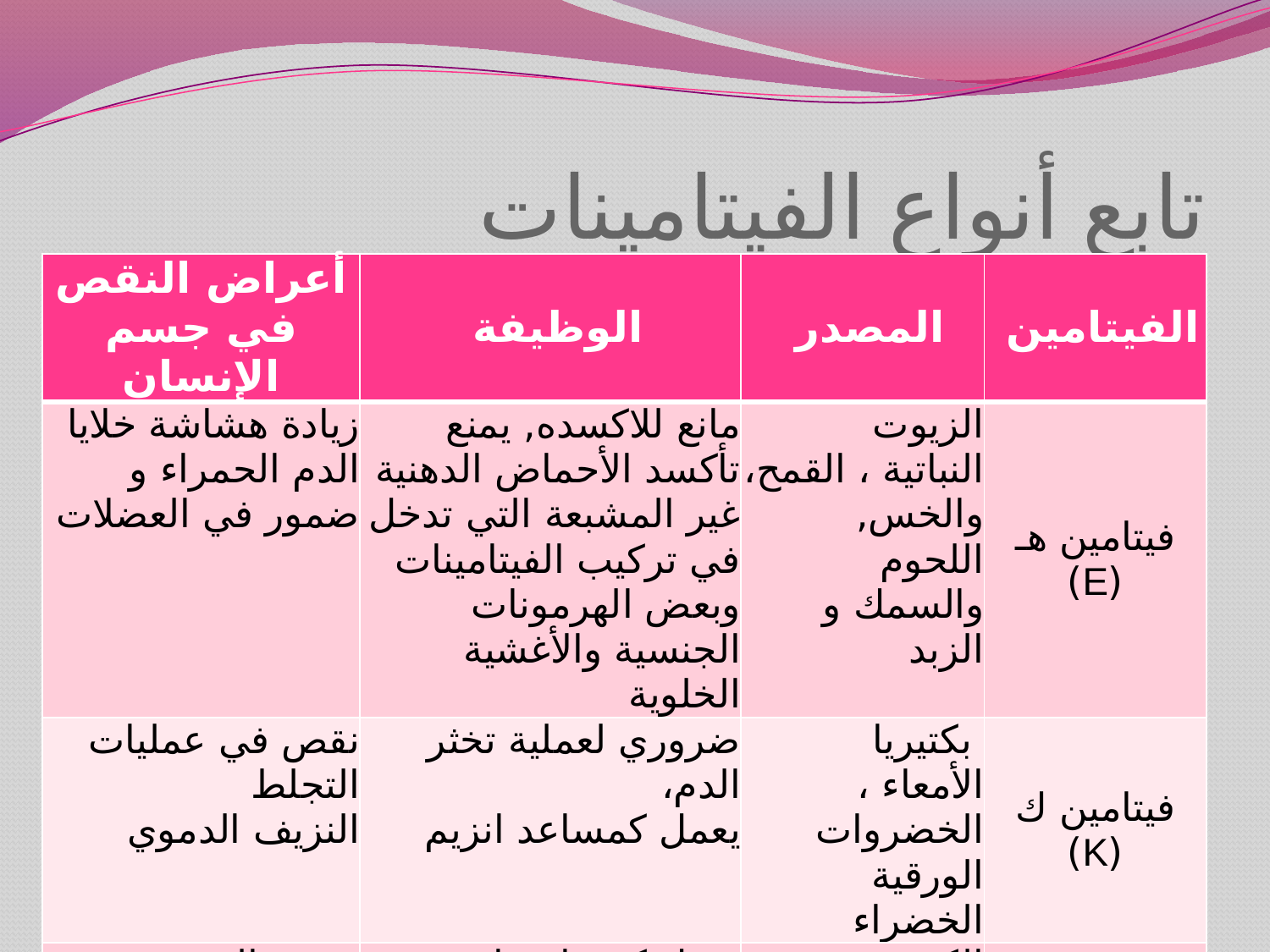

# تابع أنواع الفيتامينات
| أعراض النقص في جسم الإنسان | الوظيفة | المصدر | الفيتامين |
| --- | --- | --- | --- |
| زيادة هشاشة خلايا الدم الحمراء و ضمور في العضلات | مانع للاكسده, يمنع تأكسد الأحماض الدهنية غير المشبعة التي تدخل في تركيب الفيتامينات وبعض الهرمونات الجنسية والأغشية الخلوية | الزيوت النباتية ، القمح، والخس, اللحوم والسمك و الزبد | فيتامين هـ (E) |
| نقص في عمليات التجلط النزيف الدموي | ضروري لعملية تخثر الدم، يعمل كمساعد انزيم | بكتيريا الأمعاء ، الخضروات الورقية الخضراء | فيتامين ك (K) |
| مرض البيربري (ضعف في عضلة القلب، تضخم الجانب الأيمن للقلب، خلل في وظيفة الأعصاب والقناة الهضمية) | يعمل كمساعد إنزيمي ضروري لعمليات أيض الأحماض الأمينية (ازاحة المجاميع الكربوكسيليه من احماض الفاكيتو) | الكبد ، الخضروات الورقية الخضراء ، اللحوم ، الحبوب | الثيامين ب1 (B1) |